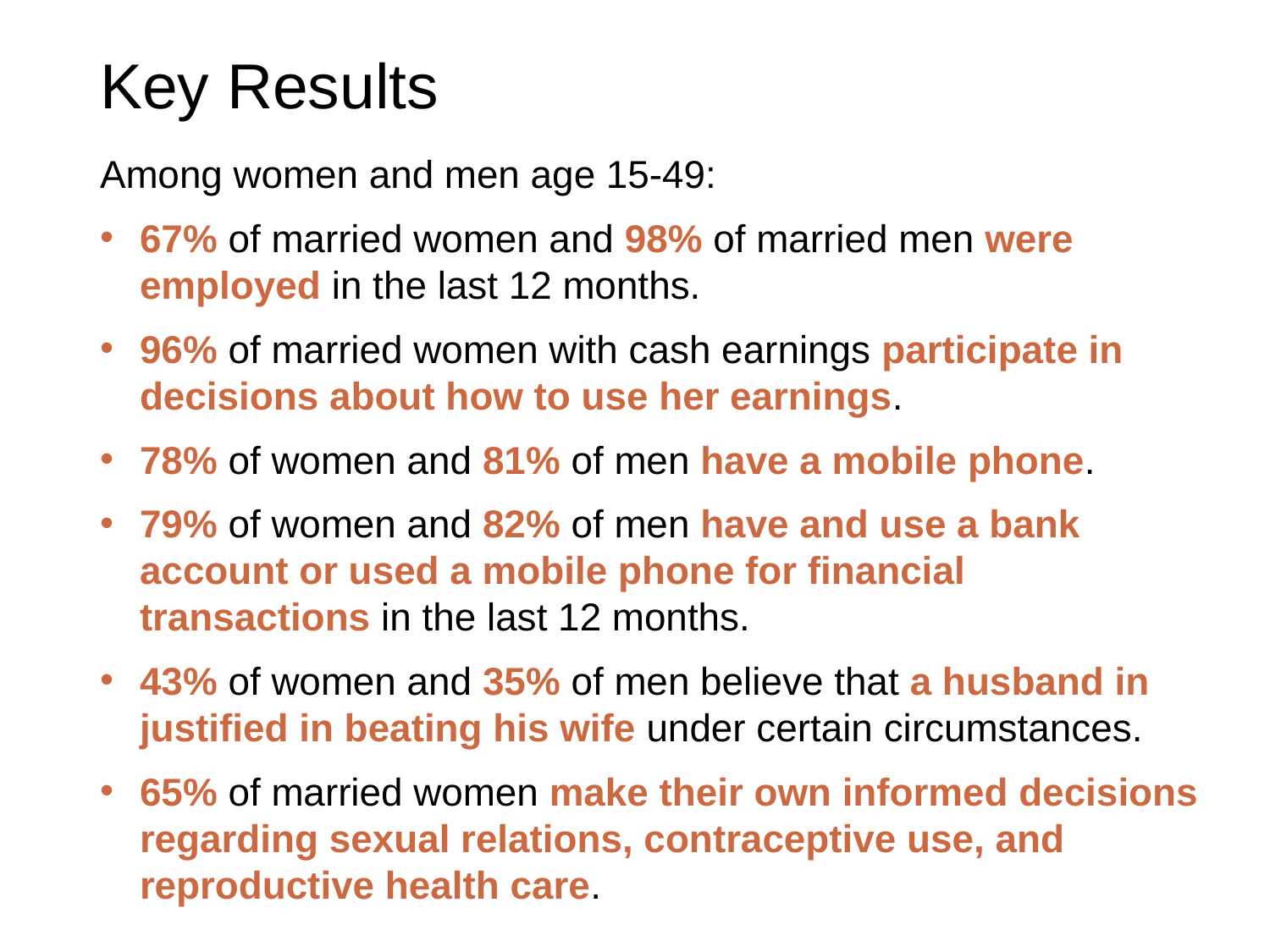

# Key Results
Among women and men age 15-49:
67% of married women and 98% of married men were employed in the last 12 months.
96% of married women with cash earnings participate in decisions about how to use her earnings.
78% of women and 81% of men have a mobile phone.
79% of women and 82% of men have and use a bank account or used a mobile phone for financial transactions in the last 12 months.
43% of women and 35% of men believe that a husband in justified in beating his wife under certain circumstances.
65% of married women make their own informed decisions regarding sexual relations, contraceptive use, and reproductive health care.